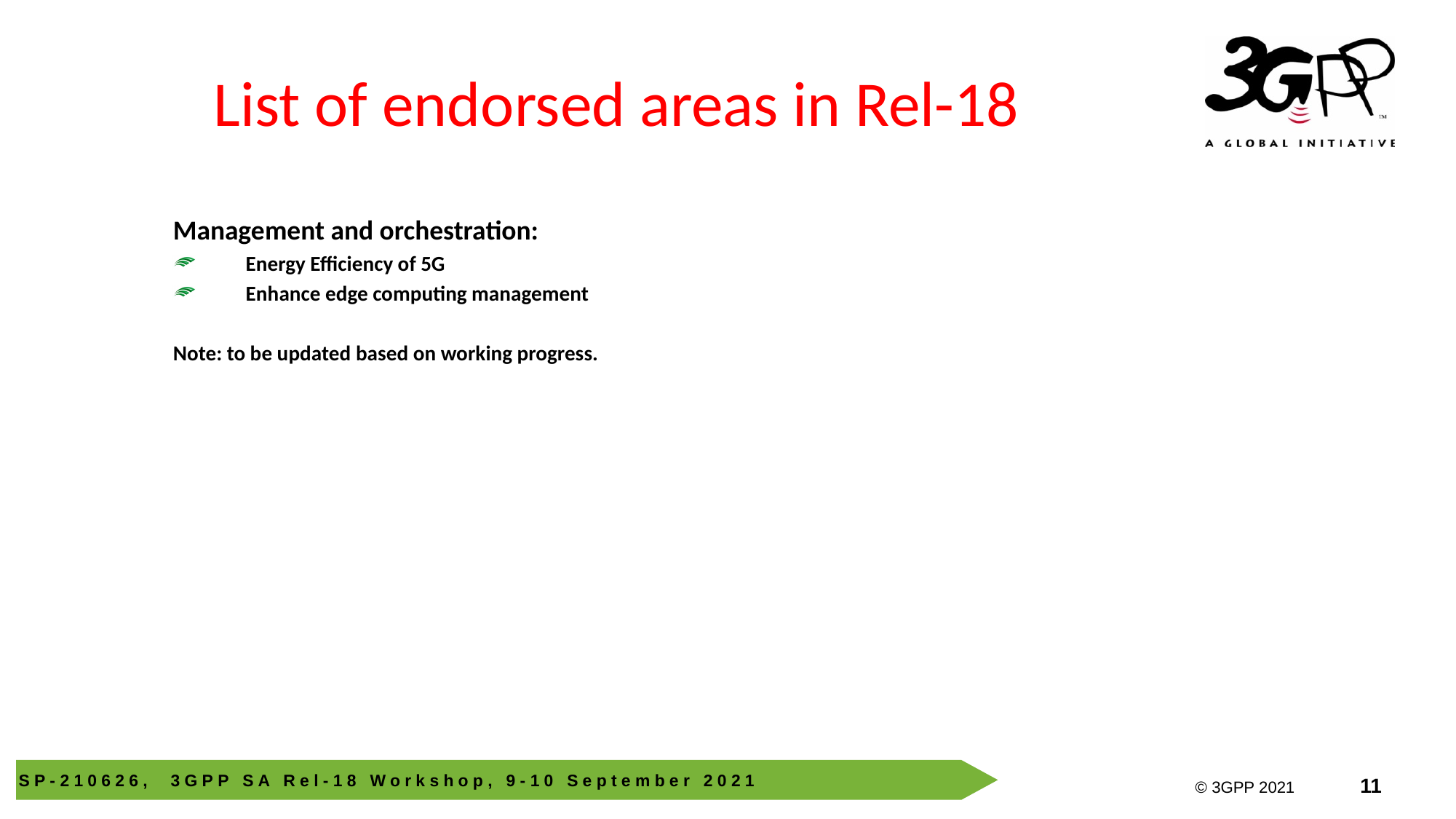

# List of endorsed areas in Rel-18

Management and orchestration:
Energy Efficiency of 5G
Enhance edge computing management

Note: to be updated based on working progress.